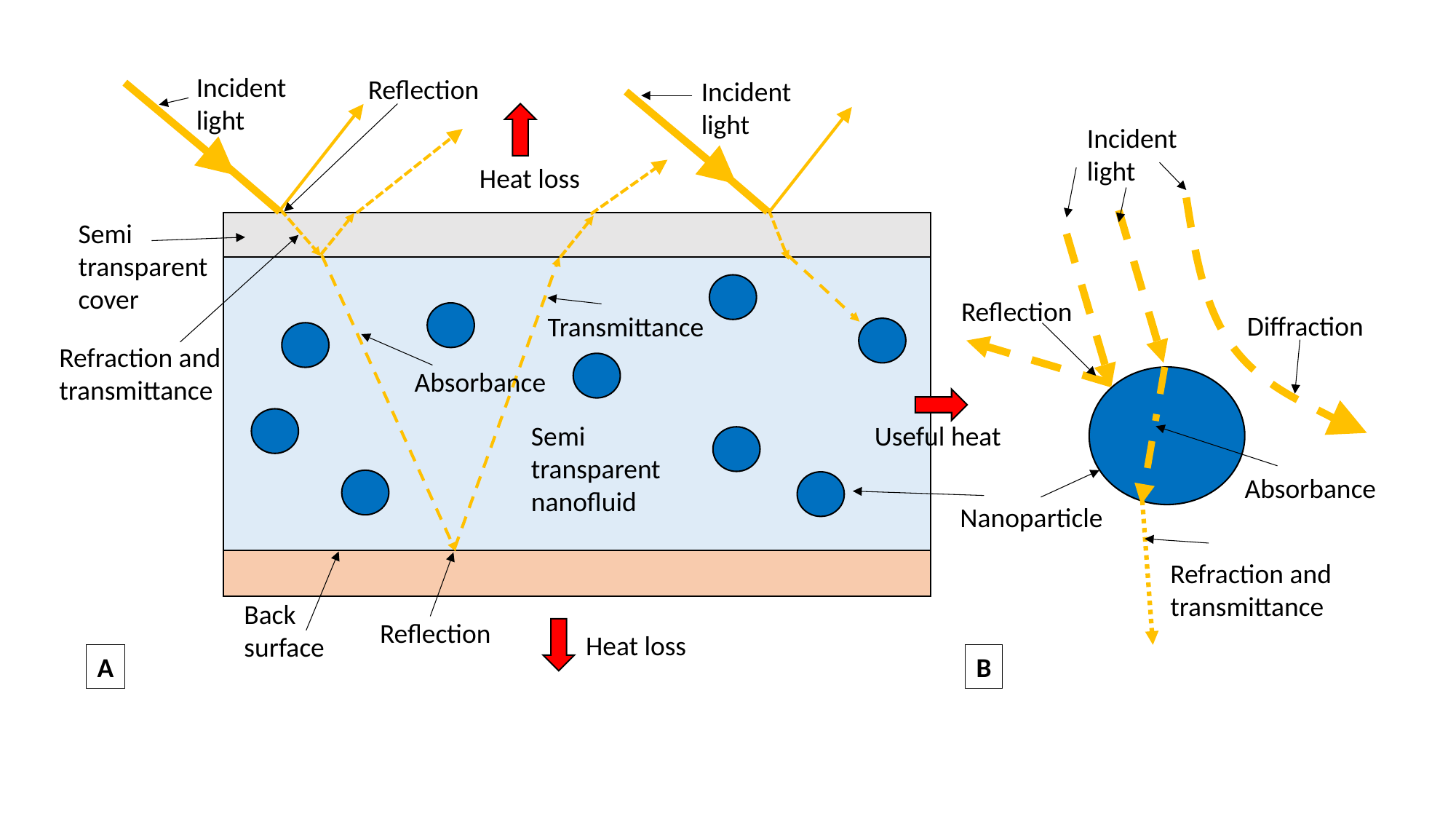

Incident light
Reflection
Incident light

Incident light
Heat loss

Semi transparent cover

Reflection

Diffraction
Transmittance

Refraction and transmittance

Absorbance

Semi transparent nanofluid
Useful heat

Absorbance

Refraction and transmittance

Back surface
Reflection

Heat loss
A
B
Nanoparticle